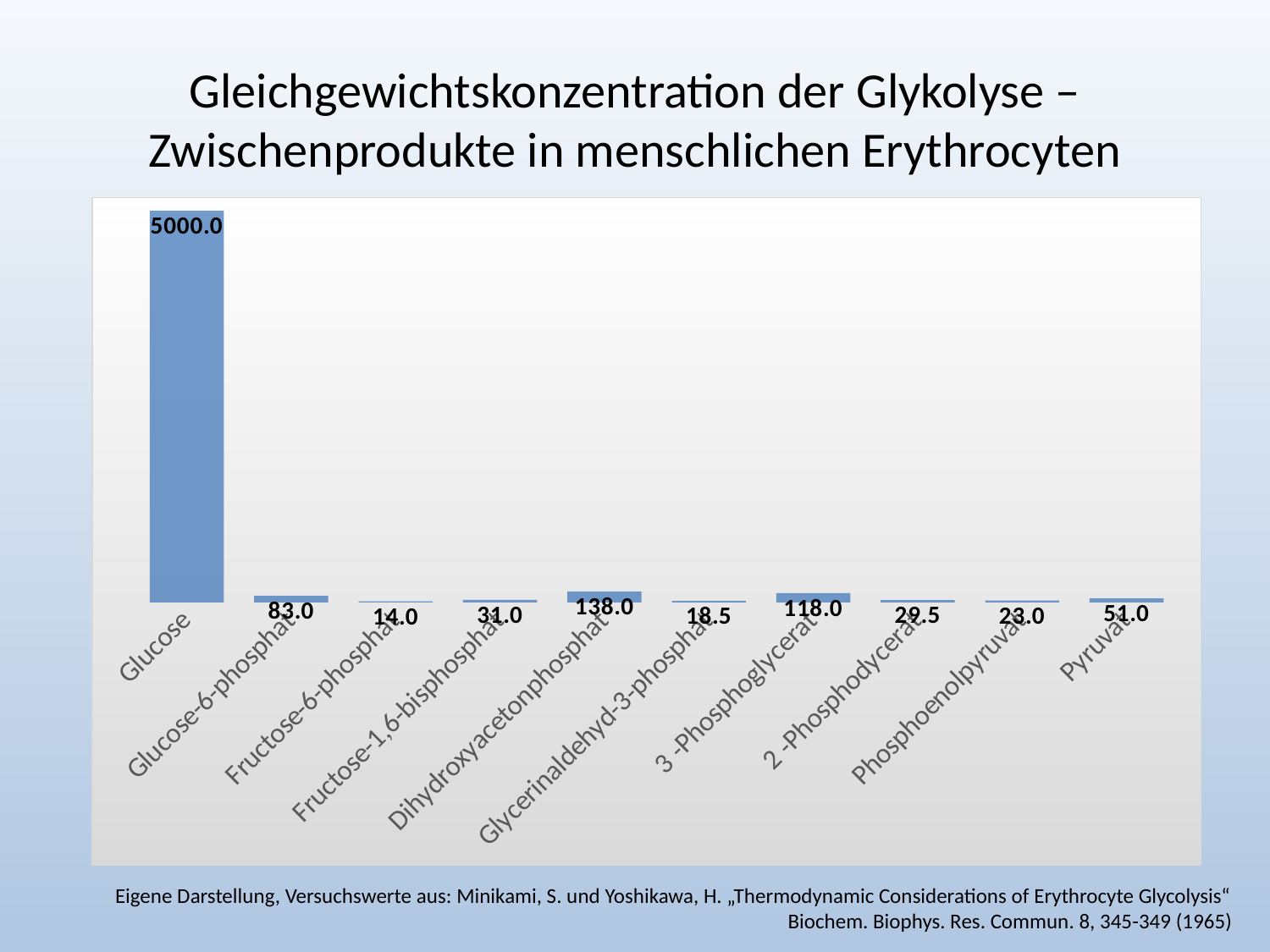

# Gleichgewichtskonzentration der Glykolyse –Zwischenprodukte in menschlichen Erythrocyten

### Chart

| Category |  |
|---|---|
| Glucose | 5000.0 |
| Glucose-6-phosphat | 83.0 |
| Fructose-6-phosphat | 14.0 |
| Fructose-1,6-bisphosphat | 31.0 |
| Dihydroxyacetonphosphat | 138.0 |
| Glycerinaldehyd-3-phosphat | 18.5 |
| 3 -Phosphoglycerat | 118.0 |
| 2 -Phosphodycerat | 29.5 |
| Phosphoenolpyruvat | 23.0 |
| Pyruvat | 51.0 |
Eigene Darstellung, Versuchswerte aus: Minikami, S. und Yoshikawa, H. „Thermodynamic Considerations of Erythrocyte Glycolysis“ Biochem. Biophys. Res. Commun. 8, 345-349 (1965)